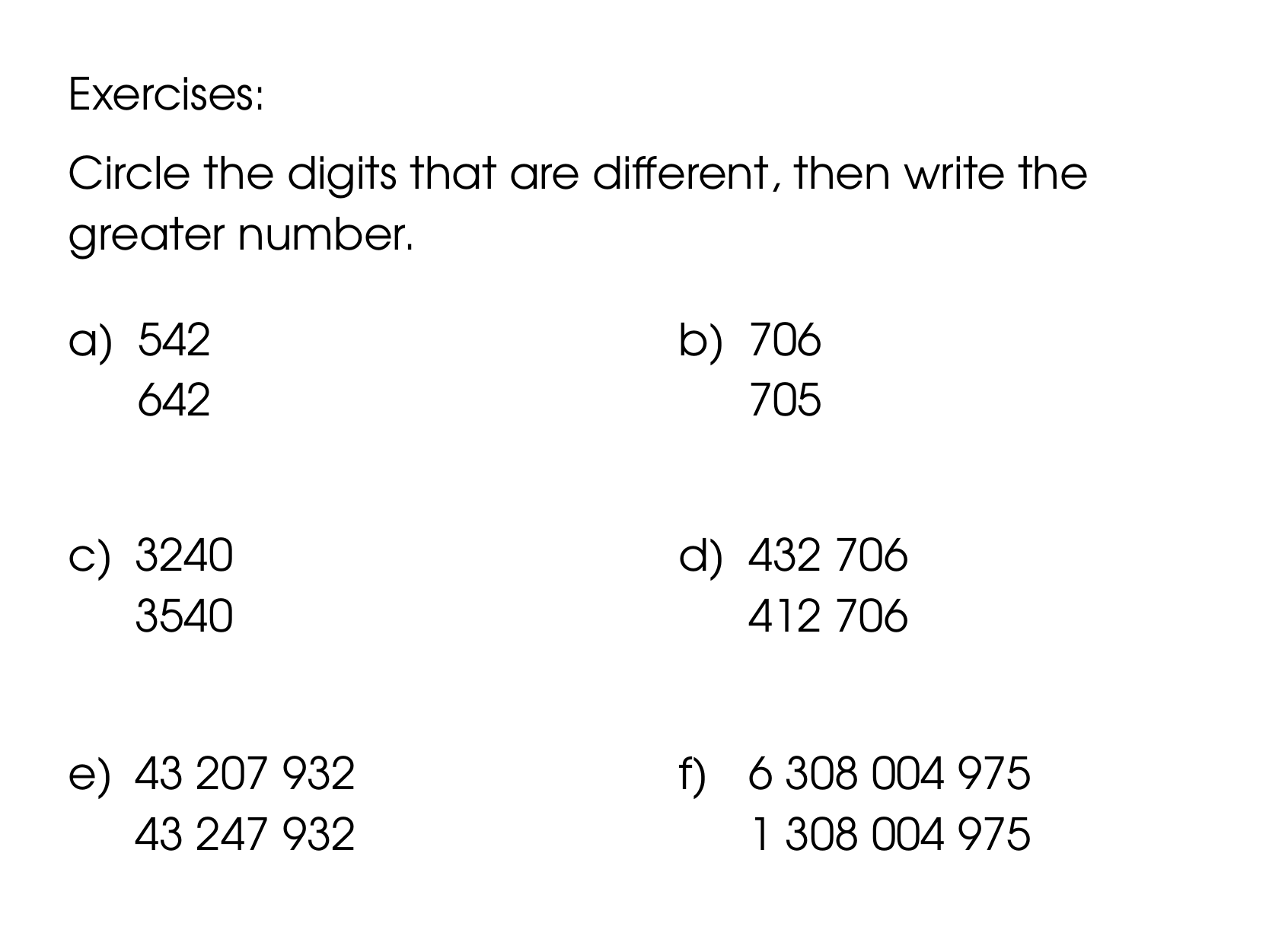

Exercises:
Circle the digits that are different, then write the greater number.
a)
542​642
b)
706705
c)
32403540
d)
432 706
412 706
e)
43 207 932
​43 247 932
f)
6 308 004 975
​1 308 004 975